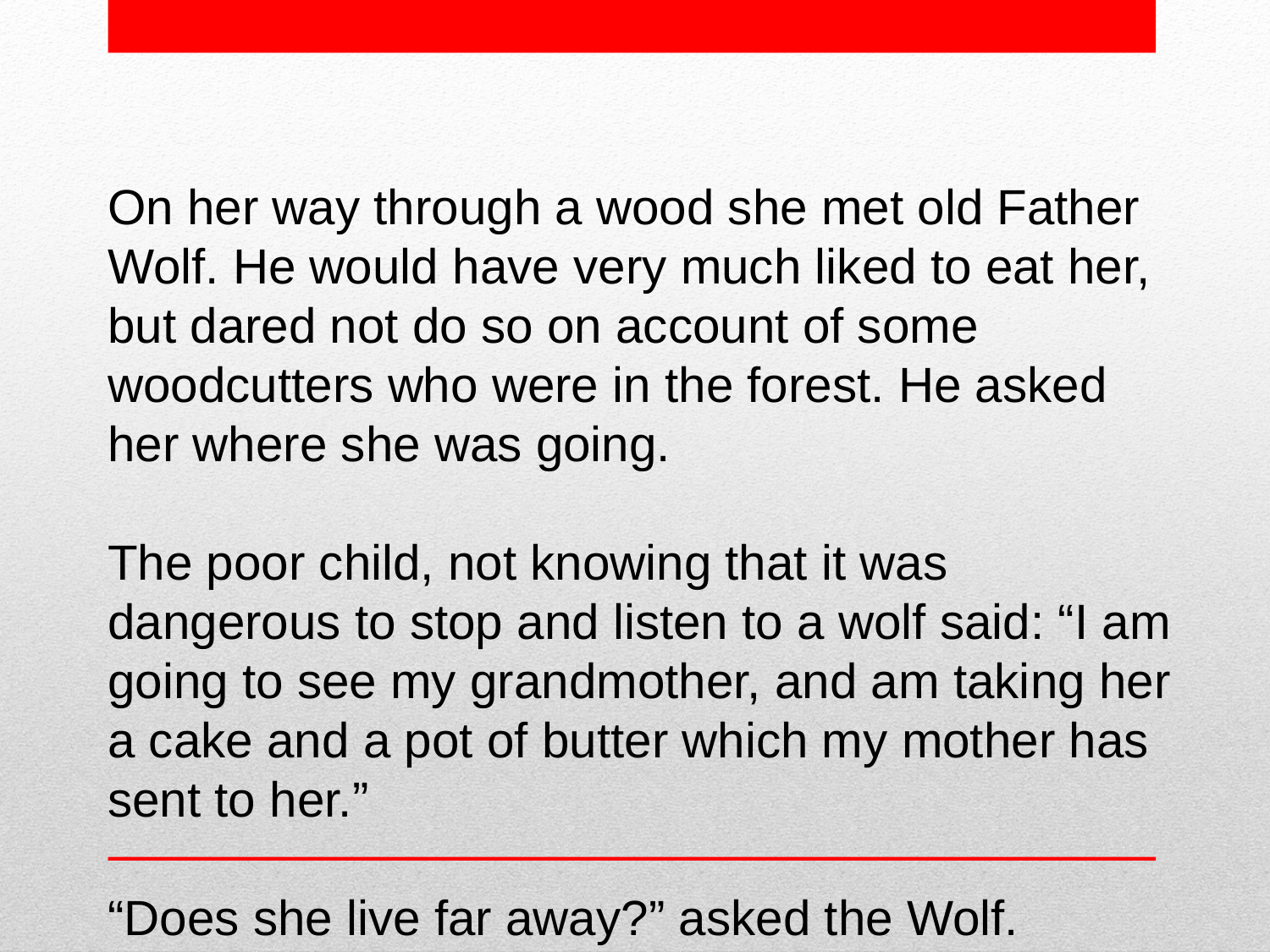

On her way through a wood she met old Father Wolf. He would have very much liked to eat her, but dared not do so on account of some woodcutters who were in the forest. He asked her where she was going.

The poor child, not knowing that it was dangerous to stop and listen to a wolf said: “I am going to see my grandmother, and am taking her a cake and a pot of butter which my mother has sent to her.”

“Does she live far away?” asked the Wolf.